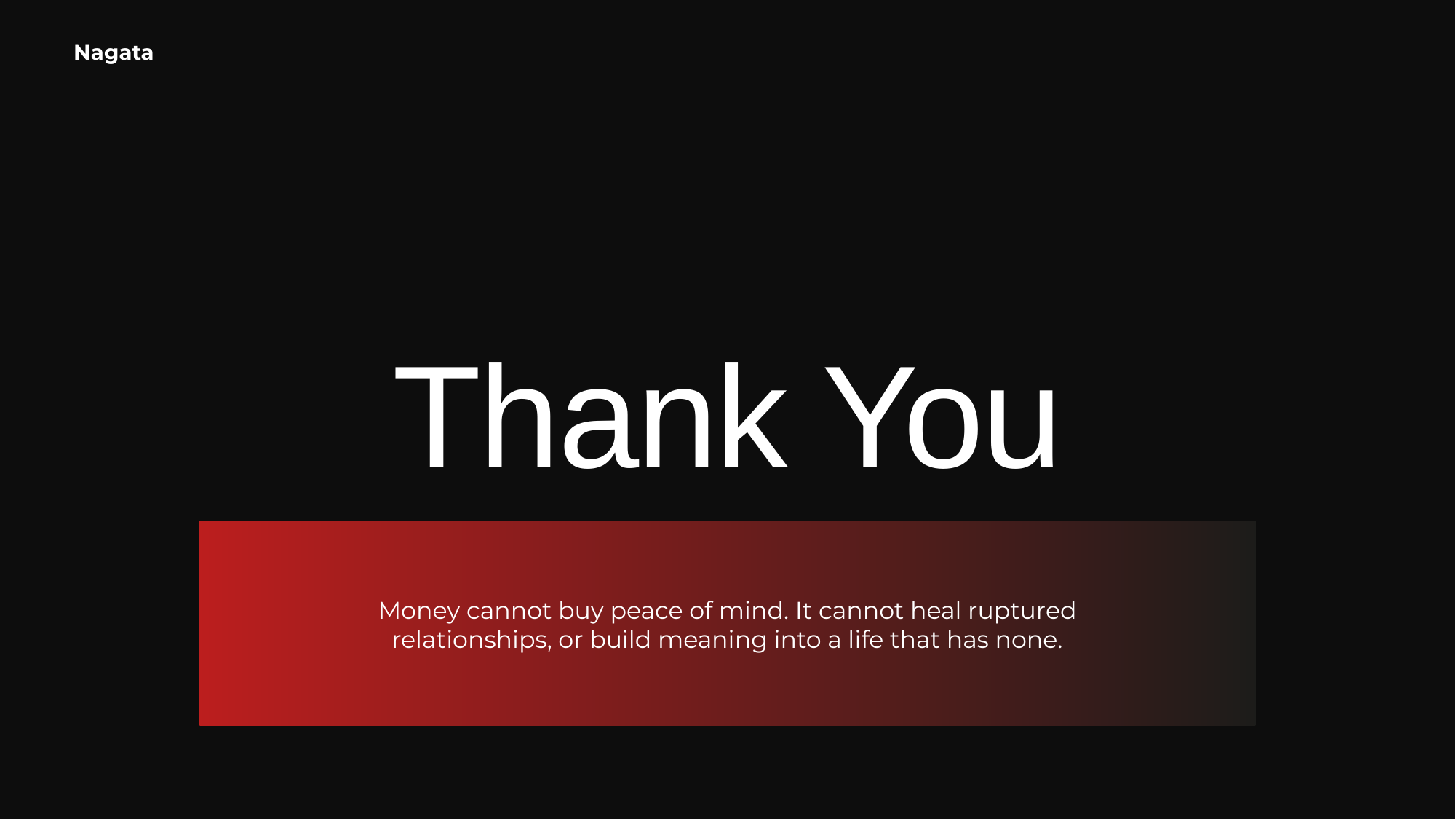

Nagata

Thank You

Money cannot buy peace of mind. It cannot heal ruptured relationships, or build meaning into a life that has none.